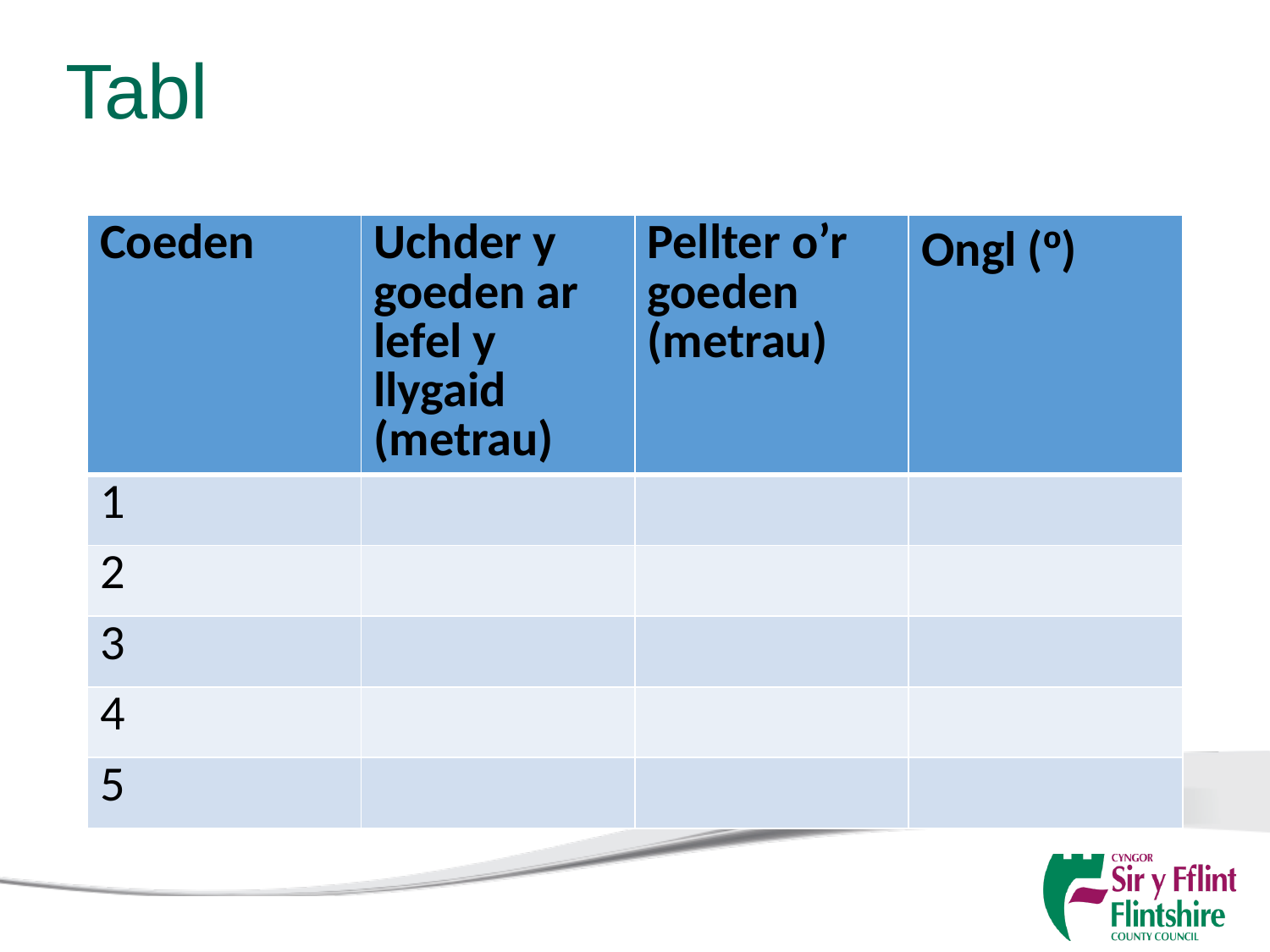

# Tabl
| Coeden | Uchder y goeden ar lefel y llygaid (metrau) | Pellter o’r goeden (metrau) | Ongl (º) |
| --- | --- | --- | --- |
| 1 |  |  |  |
| 2 |  |  |  |
| 3 |  |  |  |
| 4 |  |  |  |
| 5 |  |  |  |